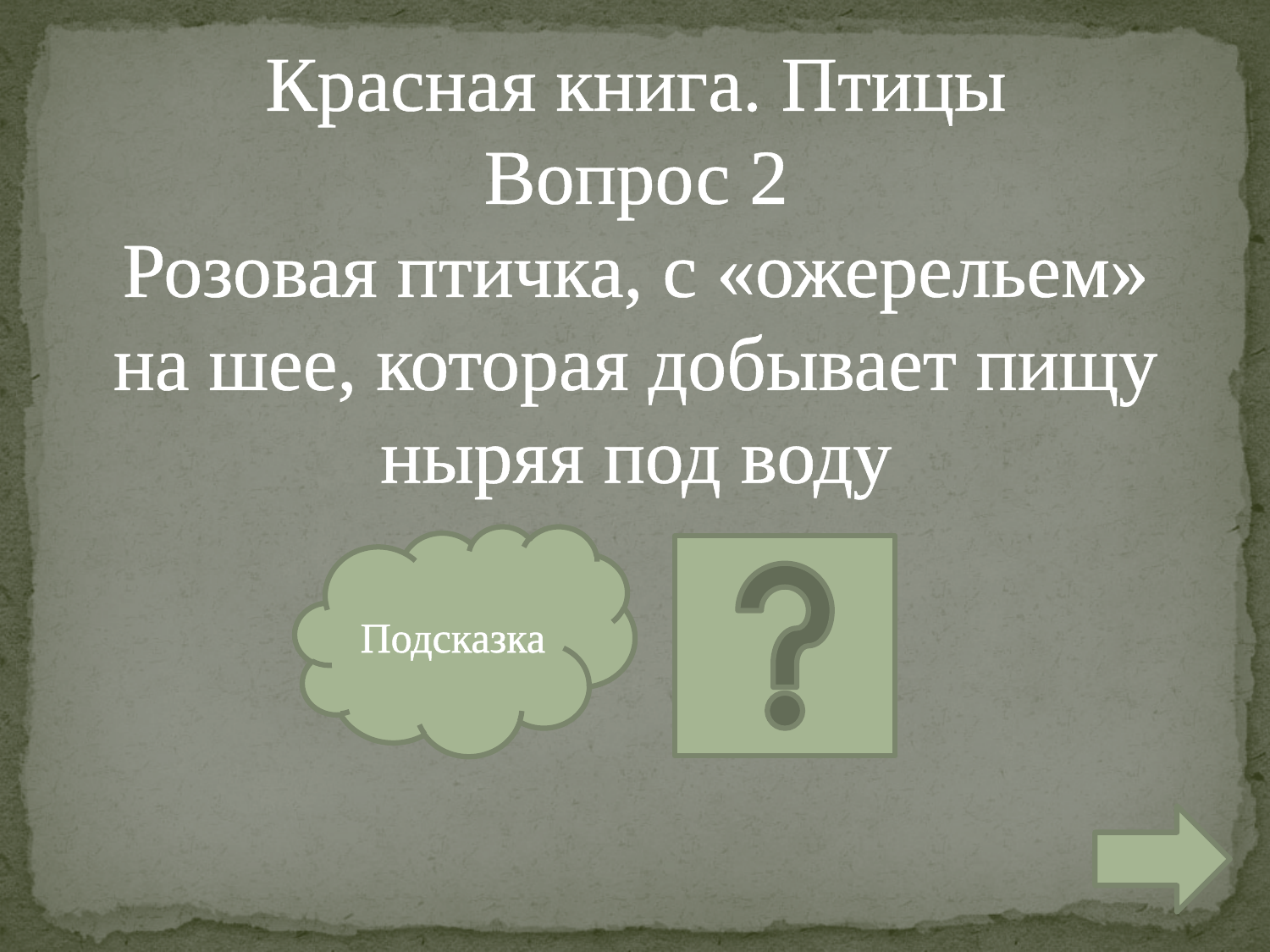

# Красная книга. Птицы Вопрос 2 Розовая птичка, с «ожерельем» на шее, которая добывает пищу ныряя под воду
Подсказка